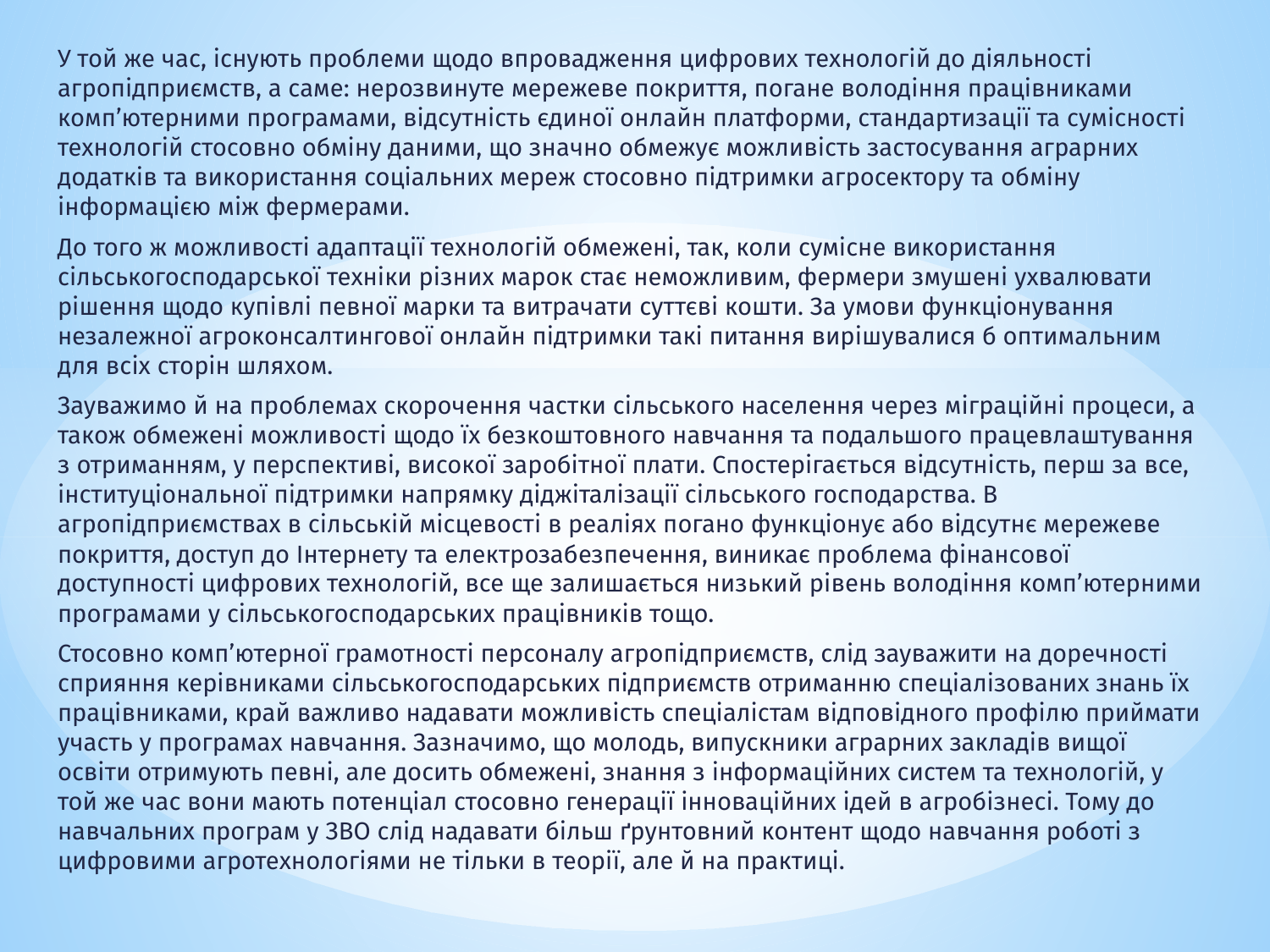

У той же час, існують проблеми щодо впровадження цифрових технологій до діяльності агропідприємств, а саме: нерозвинуте мережеве покриття, погане володіння працівниками комп’ютерними програмами, відсутність єдиної онлайн платформи, стандартизації та сумісності технологій стосовно обміну даними, що значно обмежує можливість застосування аграрних додатків та використання соціальних мереж стосовно підтримки агросектору та обміну інформацією між фермерами.
До того ж можливості адаптації технологій обмежені, так, коли сумісне використання сільськогосподарської техніки різних марок стає неможливим, фермери змушені ухвалювати рішення щодо купівлі певної марки та витрачати суттєві кошти. За умови функціонування незалежної агроконсалтингової онлайн підтримки такі питання вирішувалися б оптимальним для всіх сторін шляхом.
Зауважимо й на проблемах скорочення частки сільського населення через міграційні процеси, а також обмежені можливості щодо їх безкоштовного навчання та подальшого працевлаштування з отриманням, у перспективі, високої заробітної плати. Спостерігається відсутність, перш за все, інституціональної підтримки напрямку діджіталізації сільського господарства. В агропідприємствах в сільській місцевості в реаліях погано функціонує або відсутнє мережеве покриття, доступ до Інтернету та електрозабезпечення, виникає проблема фінансової доступності цифрових технологій, все ще залишається низький рівень володіння комп’ютерними програмами у сільськогосподарських працівників тощо.
Стосовно комп’ютерної грамотності персоналу агропідприємств, слід зауважити на доречності сприяння керівниками сільськогосподарських підприємств отриманню спеціалізованих знань їх працівниками, край важливо надавати можливість спеціалістам відповідного профілю приймати участь у програмах навчання. Зазначимо, що молодь, випускники аграрних закладів вищої освіти отримують певні, але досить обмежені, знання з інформаційних систем та технологій, у той же час вони мають потенціал стосовно генерації інноваційних ідей в агробізнесі. Тому до навчальних програм у ЗВО слід надавати більш ґрунтовний контент щодо навчання роботі з цифровими агротехнологіями не тільки в теорії, але й на практиці.